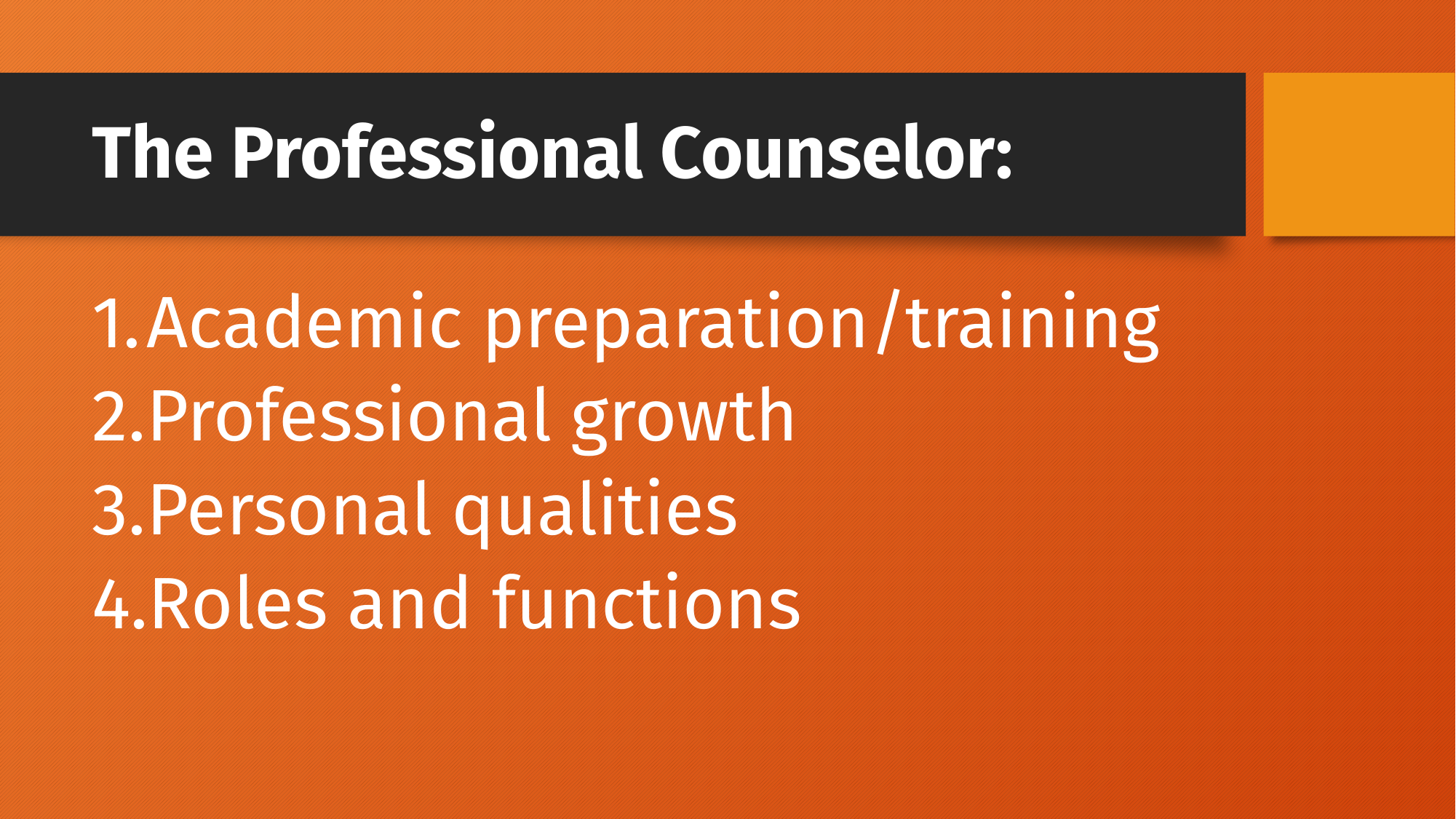

# The Professional Counselor:
Academic preparation/training
Professional growth
Personal qualities
Roles and functions